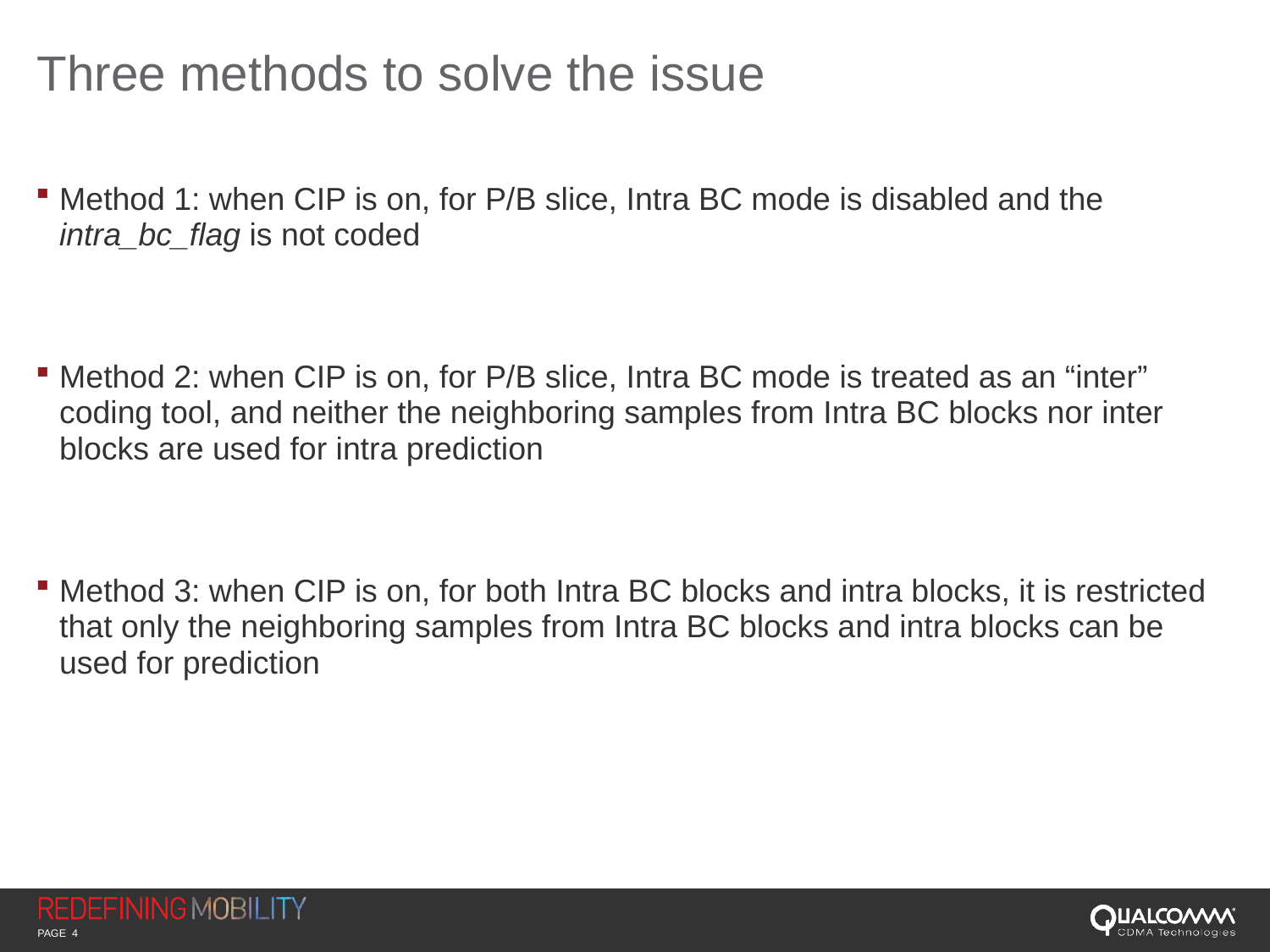

# Three methods to solve the issue

Method 1: when CIP is on, for P/B slice, Intra BC mode is disabled and the intra_bc_flag is not coded

Method 2: when CIP is on, for P/B slice, Intra BC mode is treated as an “inter” coding tool, and neither the neighboring samples from Intra BC blocks nor inter blocks are used for intra prediction

Method 3: when CIP is on, for both Intra BC blocks and intra blocks, it is restricted that only the neighboring samples from Intra BC blocks and intra blocks can be used for prediction